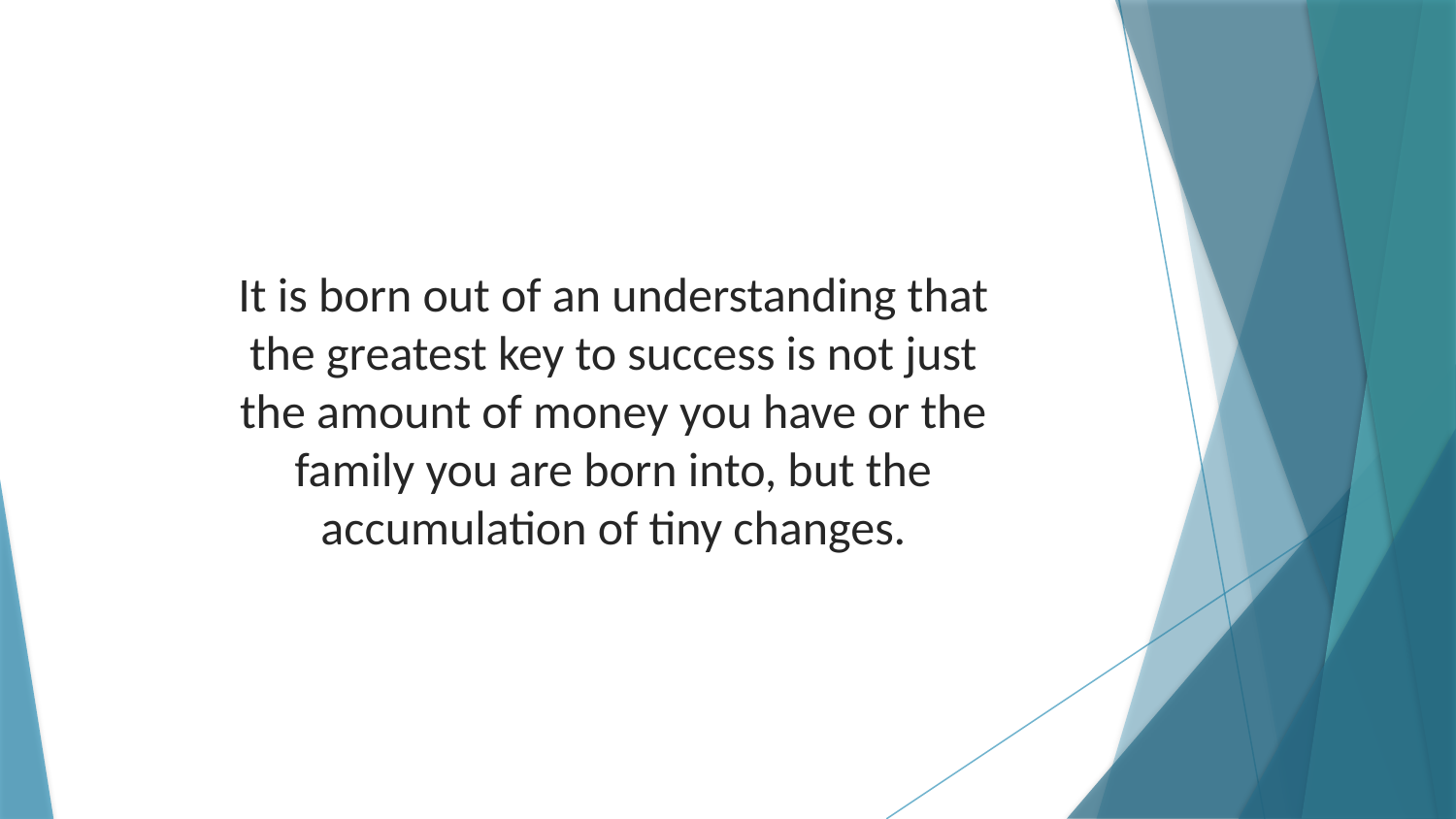

It is born out of an understanding that the greatest key to success is not just the amount of money you have or the family you are born into, but the accumulation of tiny changes.